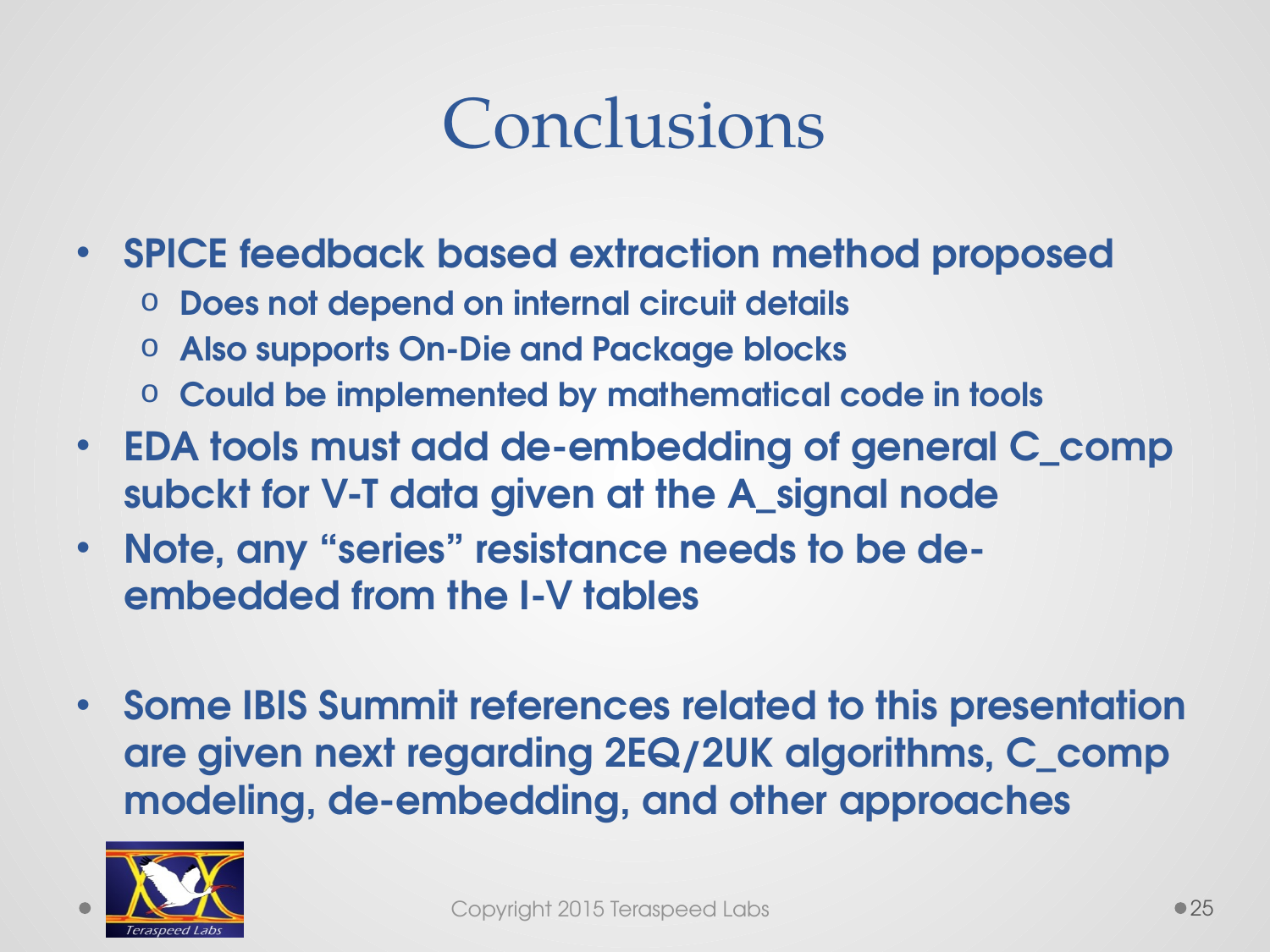

# Conclusions
SPICE feedback based extraction method proposed
Does not depend on internal circuit details
Also supports On-Die and Package blocks
Could be implemented by mathematical code in tools
EDA tools must add de-embedding of general C_comp subckt for V-T data given at the A_signal node
Note, any “series” resistance needs to be de-embedded from the I-V tables

Some IBIS Summit references related to this presentation are given next regarding 2EQ/2UK algorithms, C_comp modeling, de-embedding, and other approaches
25
Copyright 2015 Teraspeed Labs